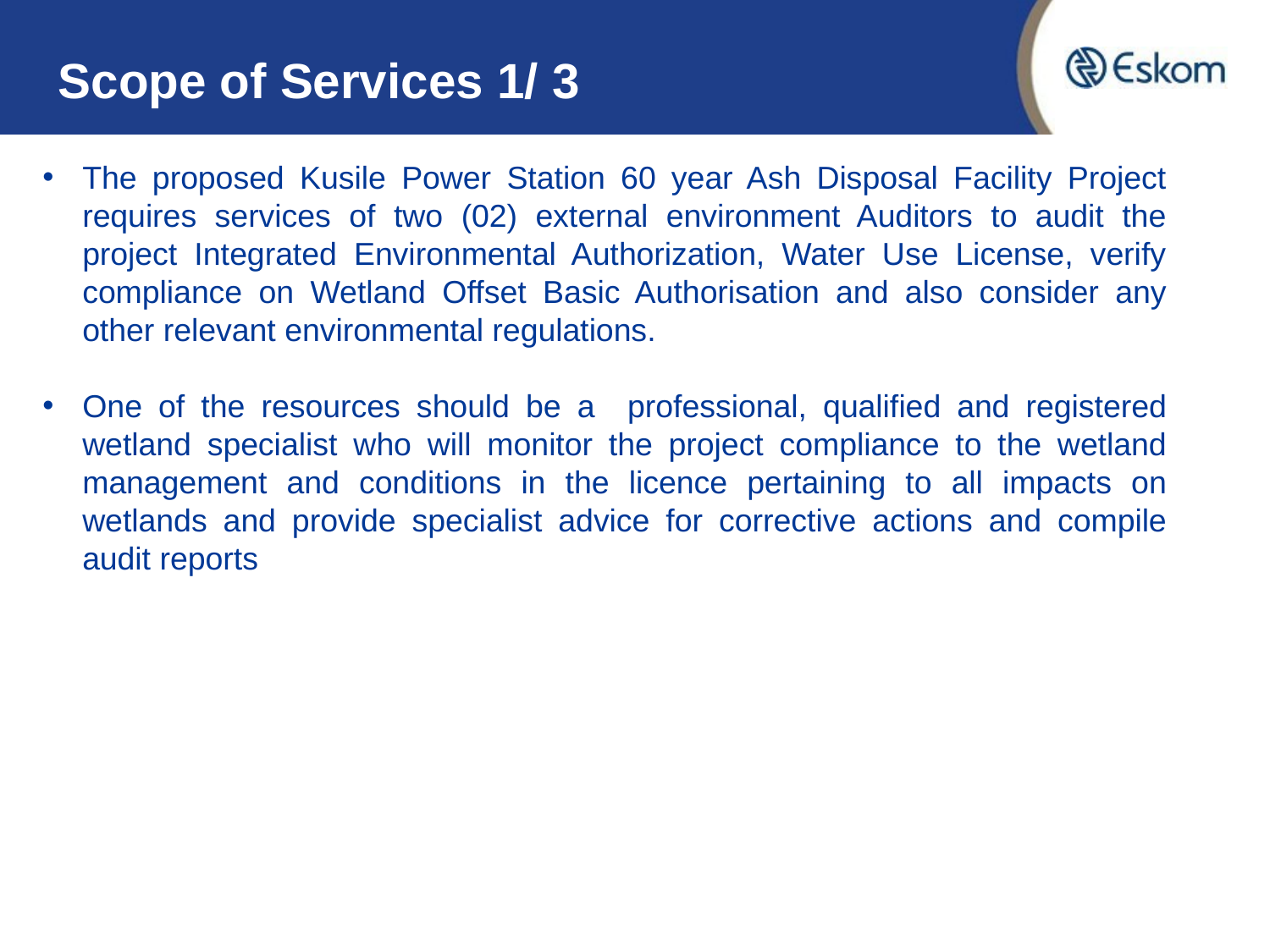

# Scope of Services 1/ 3
The proposed Kusile Power Station 60 year Ash Disposal Facility Project requires services of two (02) external environment Auditors to audit the project Integrated Environmental Authorization, Water Use License, verify compliance on Wetland Offset Basic Authorisation and also consider any other relevant environmental regulations.

One of the resources should be a  professional, qualified and registered wetland specialist who will monitor the project compliance to the wetland management and conditions in the licence pertaining to all impacts on wetlands and provide specialist advice for corrective actions and compile audit reports